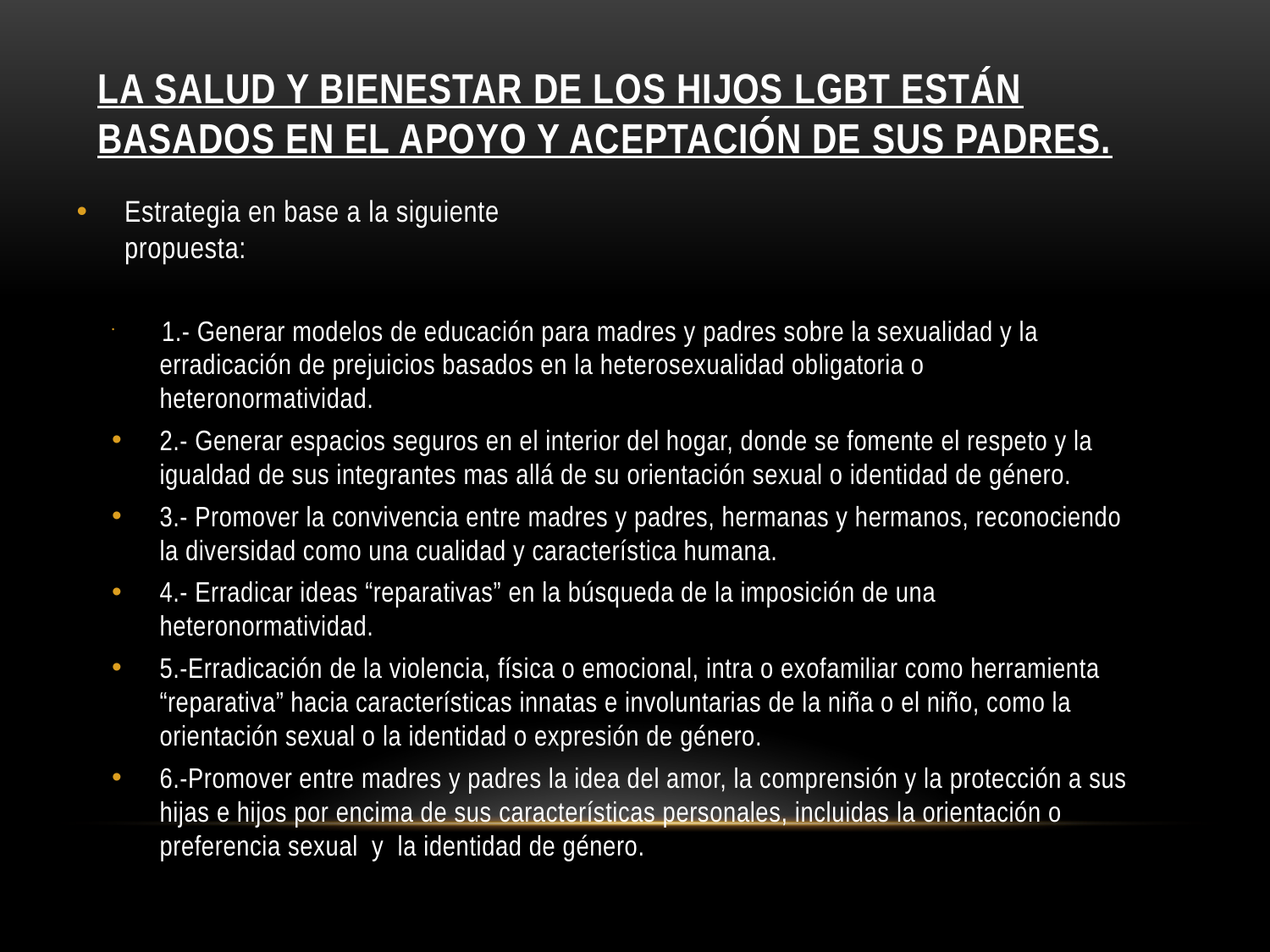

# La salud y bienestar de los hijos LGBT están basados en el apoyo y aceptación de sus padres.
Estrategia en base a la siguiente propuesta:

 1.- Generar modelos de educación para madres y padres sobre la sexualidad y la       erradicación de prejuicios basados en la heterosexualidad obligatoria o heteronormatividad.
2.- Generar espacios seguros en el interior del hogar, donde se fomente el respeto y la igualdad de sus integrantes mas allá de su orientación sexual o identidad de género.
3.- Promover la convivencia entre madres y padres, hermanas y hermanos, reconociendo la diversidad como una cualidad y característica humana.
4.- Erradicar ideas “reparativas” en la búsqueda de la imposición de una heteronormatividad.
5.-Erradicación de la violencia, física o emocional, intra o exofamiliar como herramienta “reparativa” hacia características innatas e involuntarias de la niña o el niño, como la orientación sexual o la identidad o expresión de género.
6.-Promover entre madres y padres la idea del amor, la comprensión y la protección a sus hijas e hijos por encima de sus características personales, incluidas la orientación o preferencia sexual  y  la identidad de género.